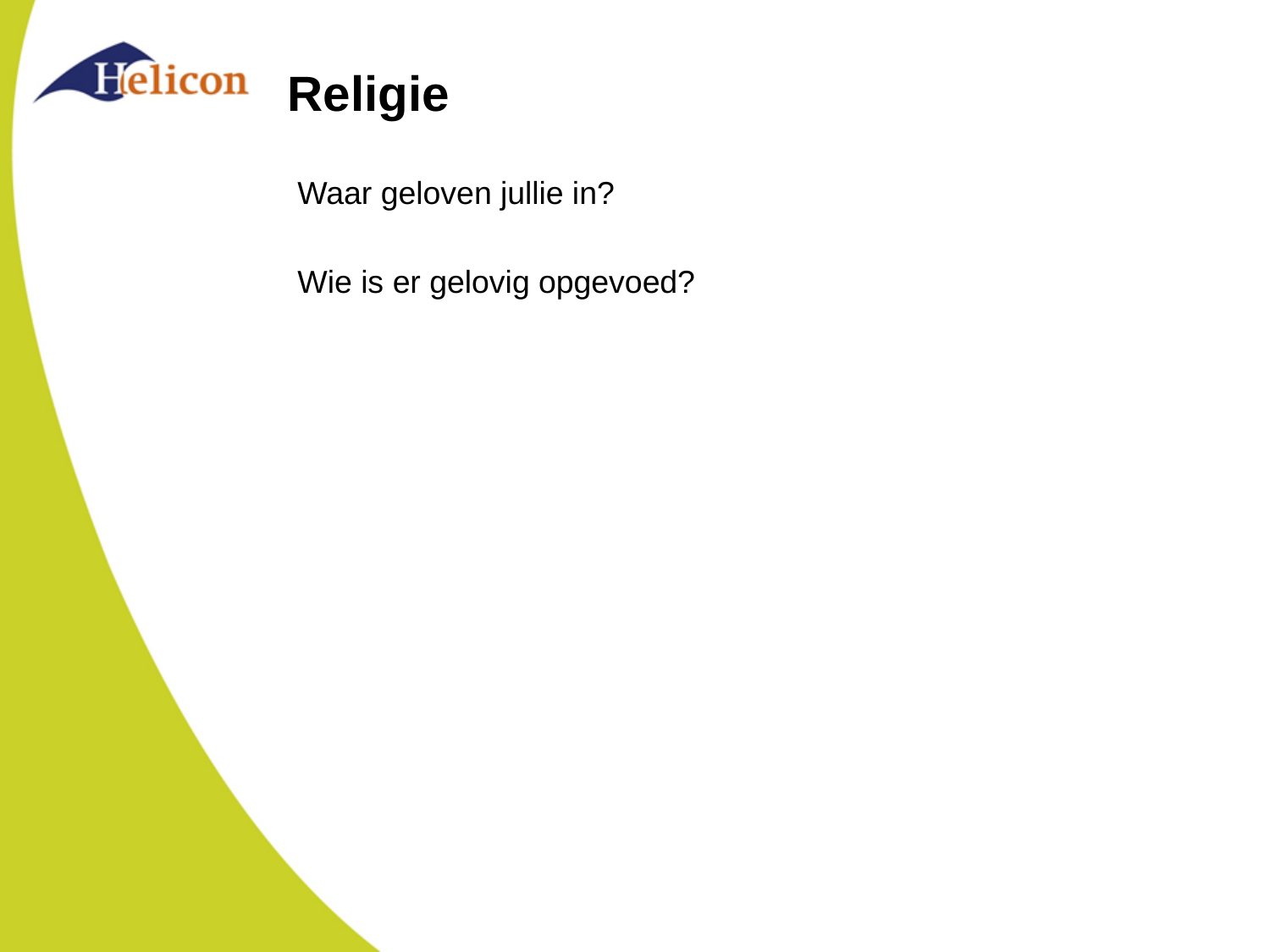

# Religie
Waar geloven jullie in?

Wie is er gelovig opgevoed?